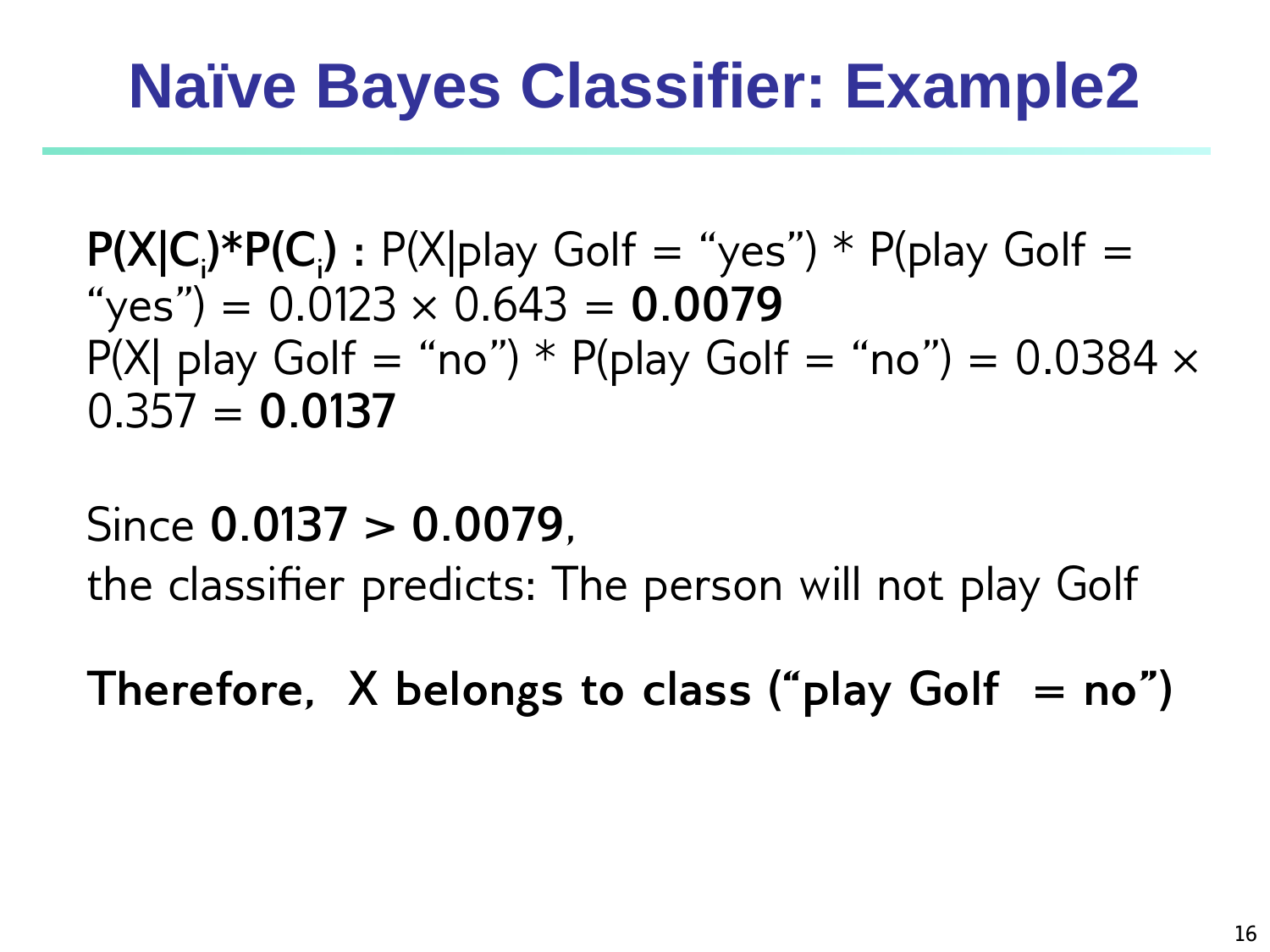

# Naïve Bayes Classifier: Example2
P(X|Ci)*P(Ci) : P(X|play Golf = “yes”) * P(play Golf = “yes”) = 0.0123 × 0.643 = 0.0079
P(X| play Golf = “no”) * P(play Golf = “no”) = 0.0384 × 0.357 = 0.0137

Since 0.0137 > 0.0079,
the classifier predicts: The person will not play Golf

Therefore,  X belongs to class (“play Golf  = no”)
16